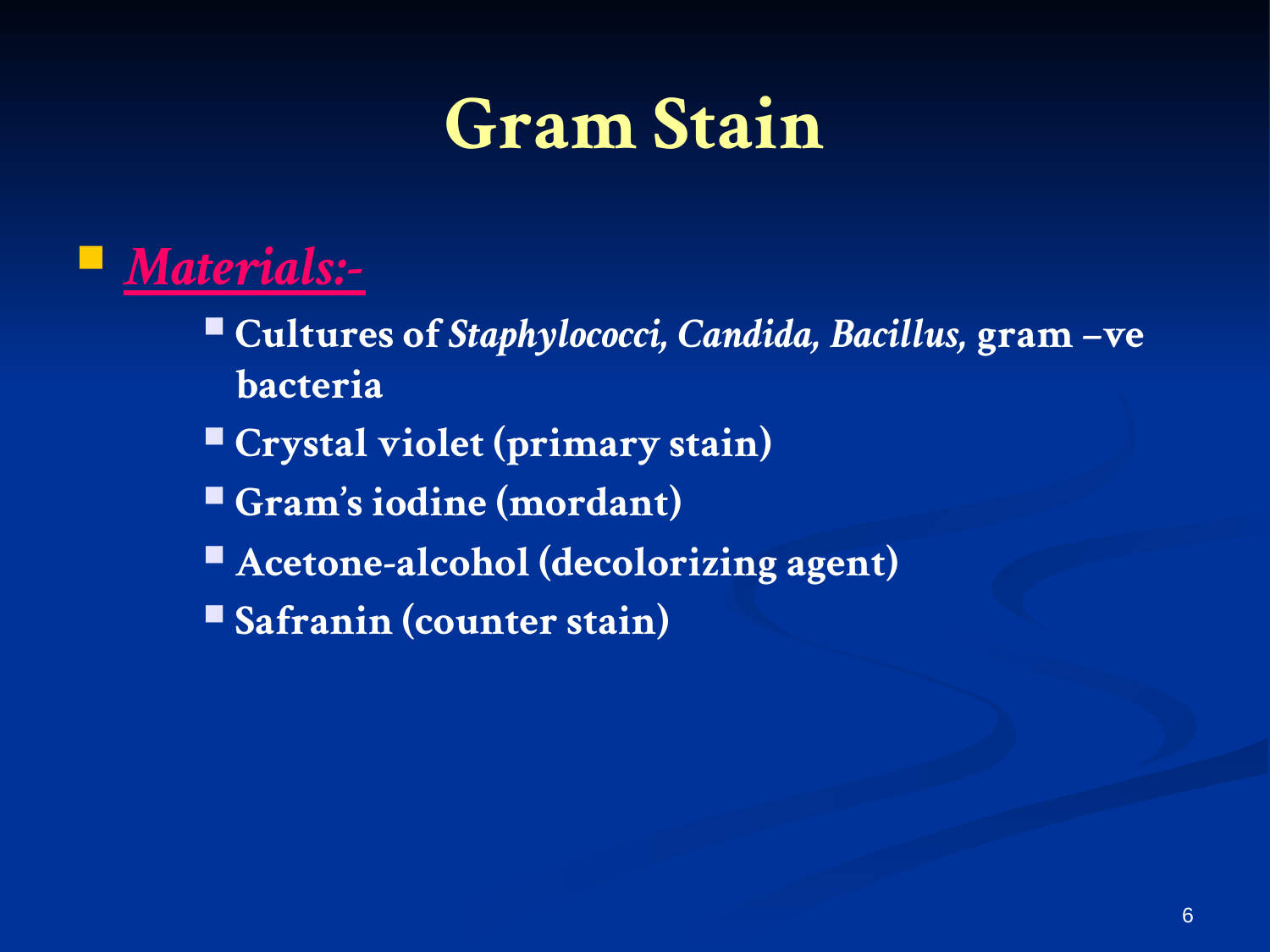

# Gram Stain
Materials:-
Cultures of Staphylococci, Candida, Bacillus, gram –ve bacteria
Crystal violet (primary stain)
Gram’s iodine (mordant)
Acetone-alcohol (decolorizing agent)
Safranin (counter stain)
6